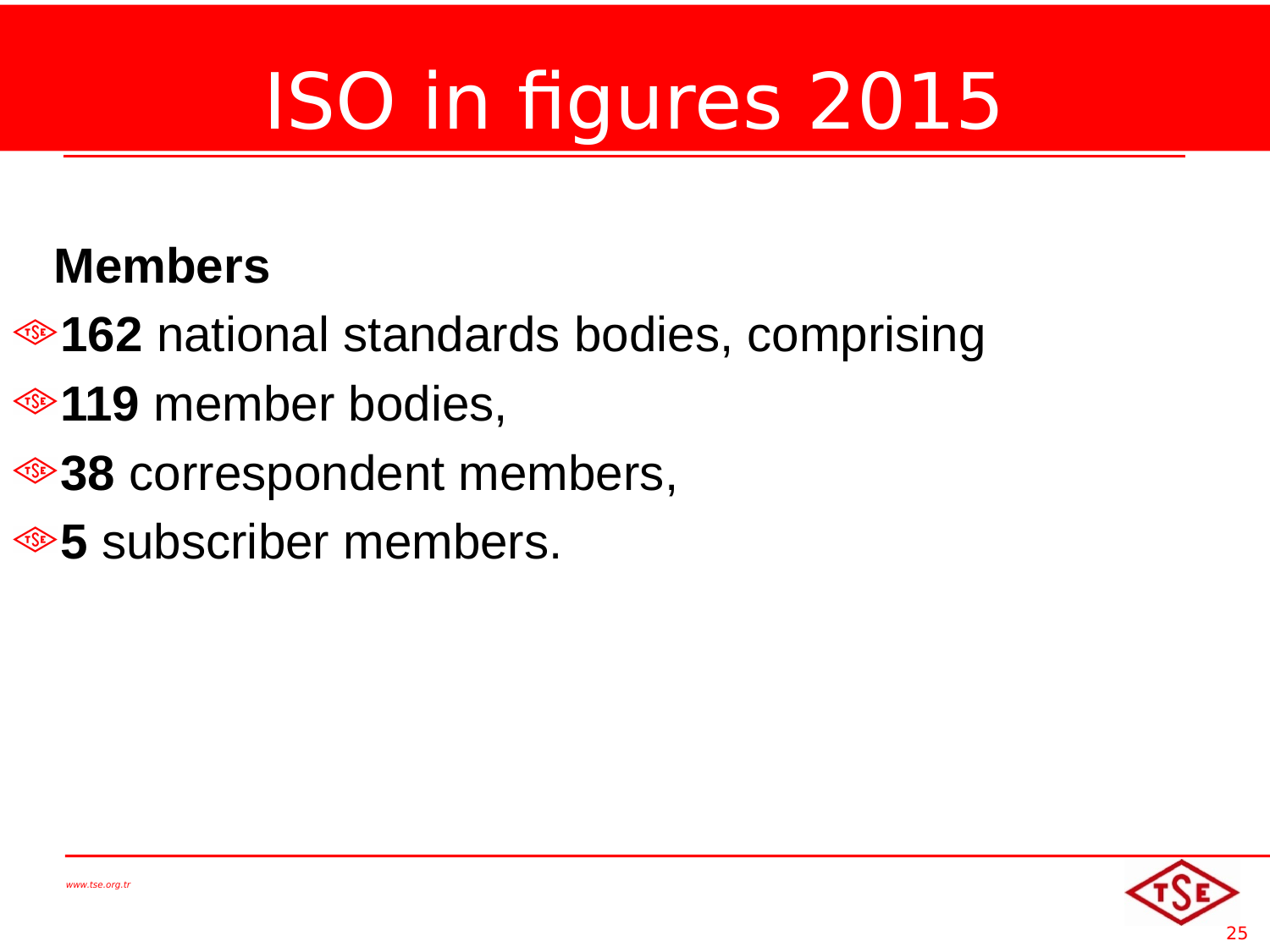

# ISO in figures 2015
   Members
162 national standards bodies, comprising
119 member bodies,
38 correspondent members,
5 subscriber members.

www.tse.org.tr
25